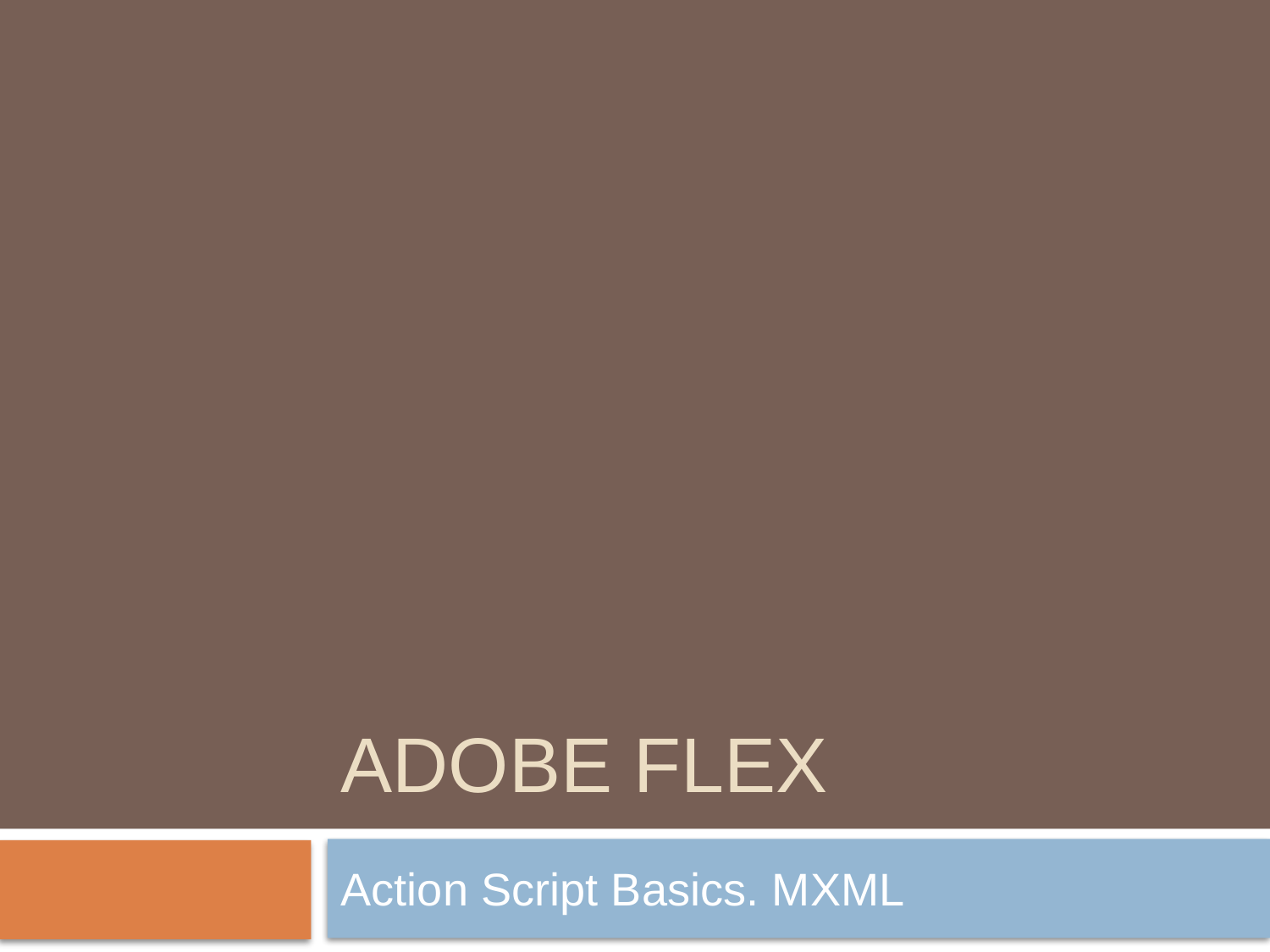

# Adobe flex
Action Script Basics. MXML